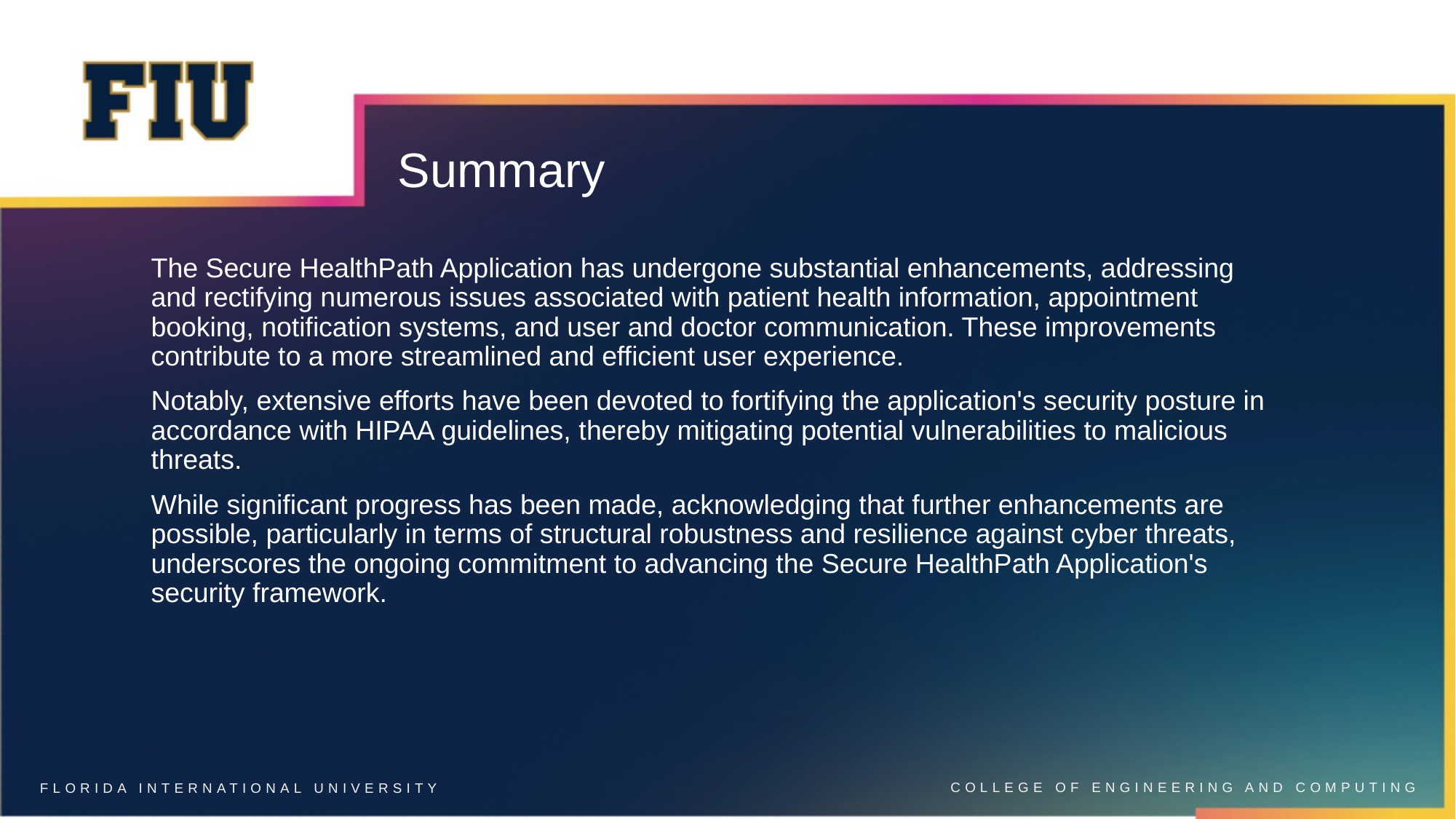

# Summary
The Secure HealthPath Application has undergone substantial enhancements, addressing and rectifying numerous issues associated with patient health information, appointment booking, notification systems, and user and doctor communication. These improvements contribute to a more streamlined and efficient user experience.
Notably, extensive efforts have been devoted to fortifying the application's security posture in accordance with HIPAA guidelines, thereby mitigating potential vulnerabilities to malicious threats.
While significant progress has been made, acknowledging that further enhancements are possible, particularly in terms of structural robustness and resilience against cyber threats, underscores the ongoing commitment to advancing the Secure HealthPath Application's security framework.